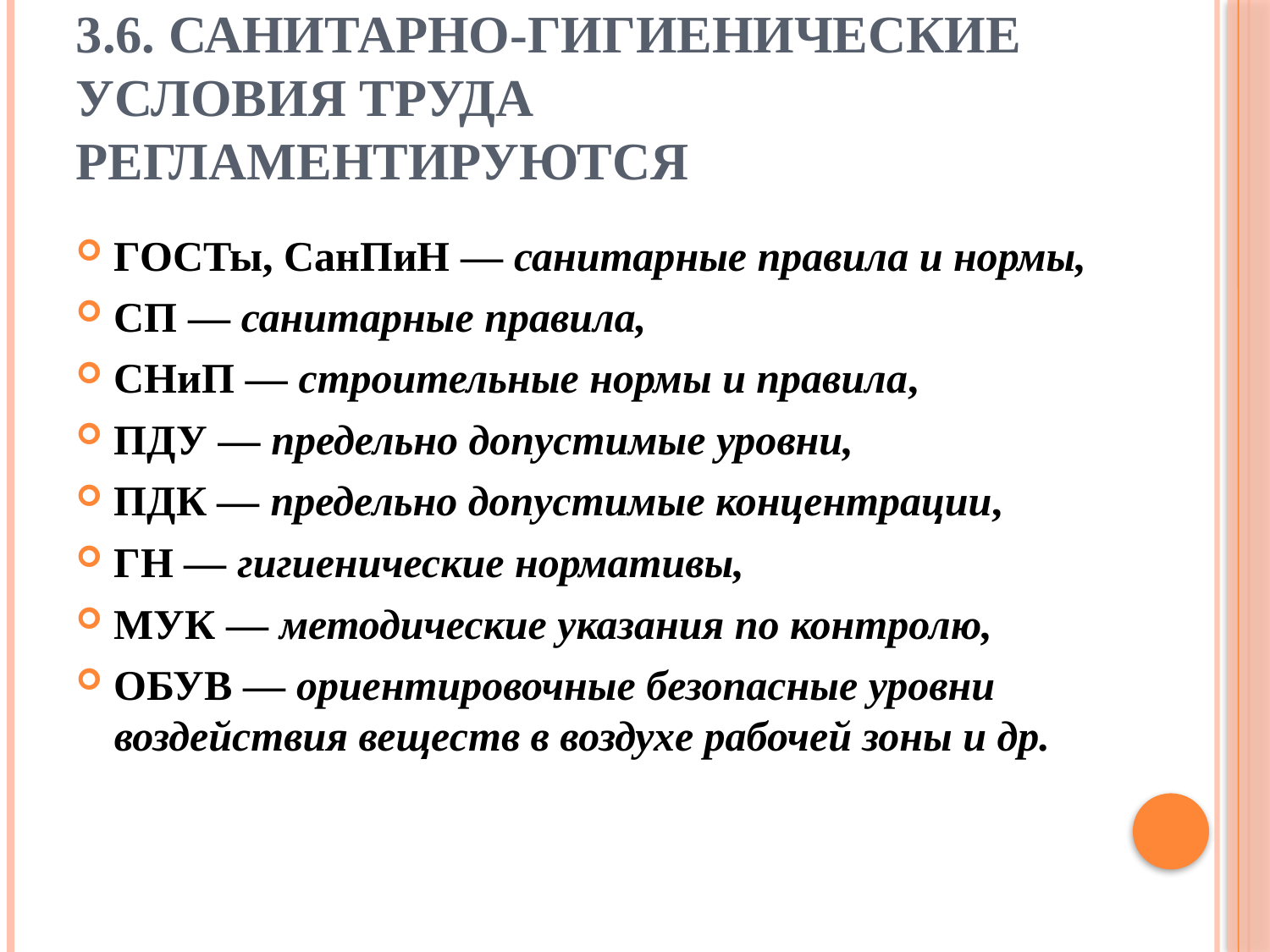

# 3.6. Санитарно-гигиенические условия труда регламентируются
ГОСТы, СанПиН — санитарные правила и нормы,
СП — санитарные правила,
СНиП — строительные нормы и правила,
ПДУ — предельно допустимые уровни,
ПДК — предельно допустимые концентрации,
ГН — гигиенические нормативы,
МУК — методические указания по контролю,
ОБУВ — ориентировочные безопасные уровни воздействия веществ в воздухе рабочей зоны и др.